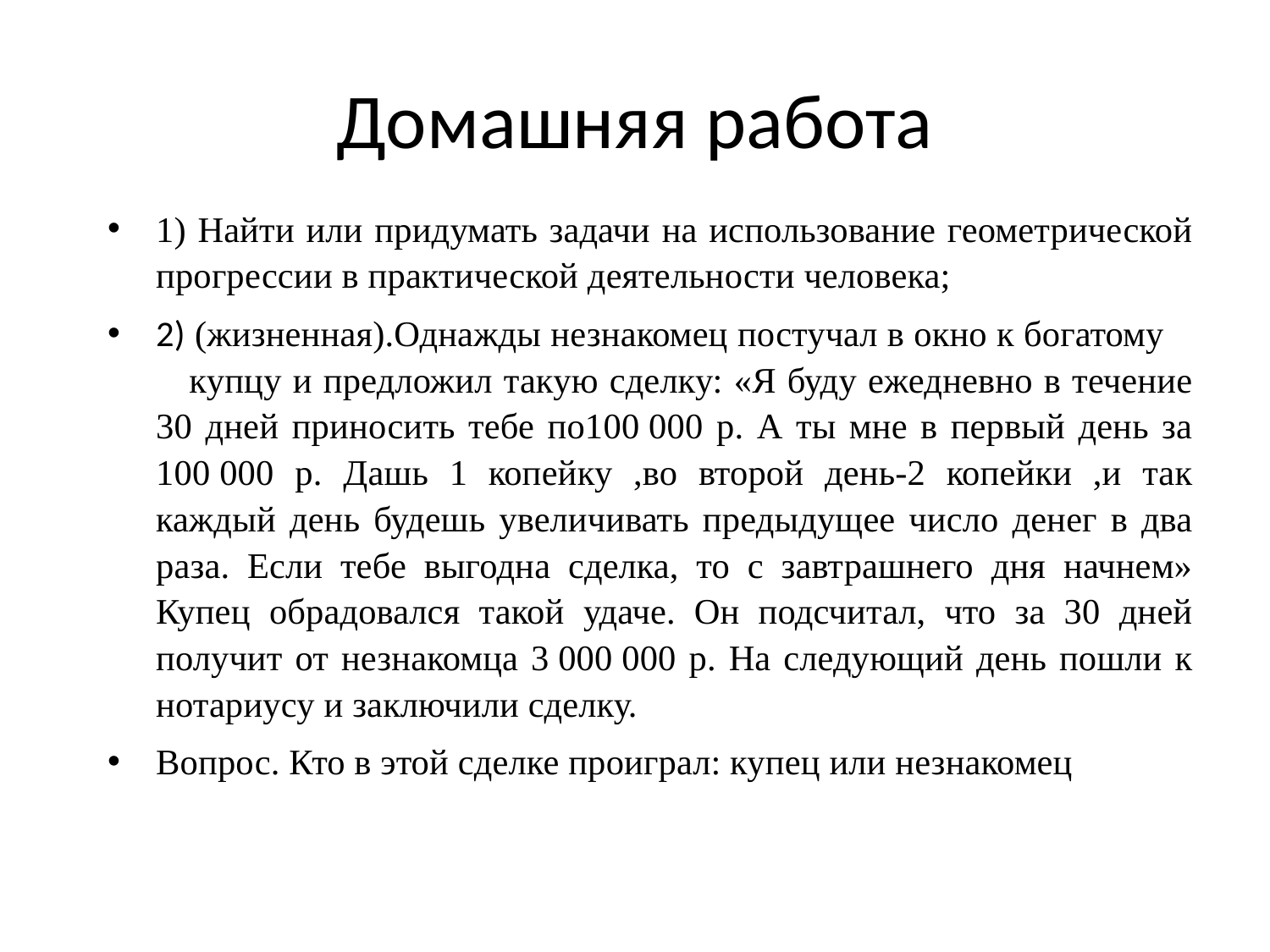

# Домашняя работа
1) Найти или придумать задачи на использование геометрической прогрессии в практической деятельности человека;
2) (жизненная).Однажды незнакомец постучал в окно к богатому       купцу и предложил такую сделку: «Я буду ежедневно в течение 30 дней приносить тебе по100 000 р. А ты мне в первый день за 100 000 р. Дашь 1 копейку ,во второй день-2 копейки ,и так каждый день будешь увеличивать предыдущее число денег в два раза. Если тебе выгодна сделка, то с завтрашнего дня начнем» Купец обрадовался такой удаче. Он подсчитал, что за 30 дней получит от незнакомца 3 000 000 р. На следующий день пошли к нотариусу и заключили сделку.
Вопрос. Кто в этой сделке проиграл: купец или незнакомец